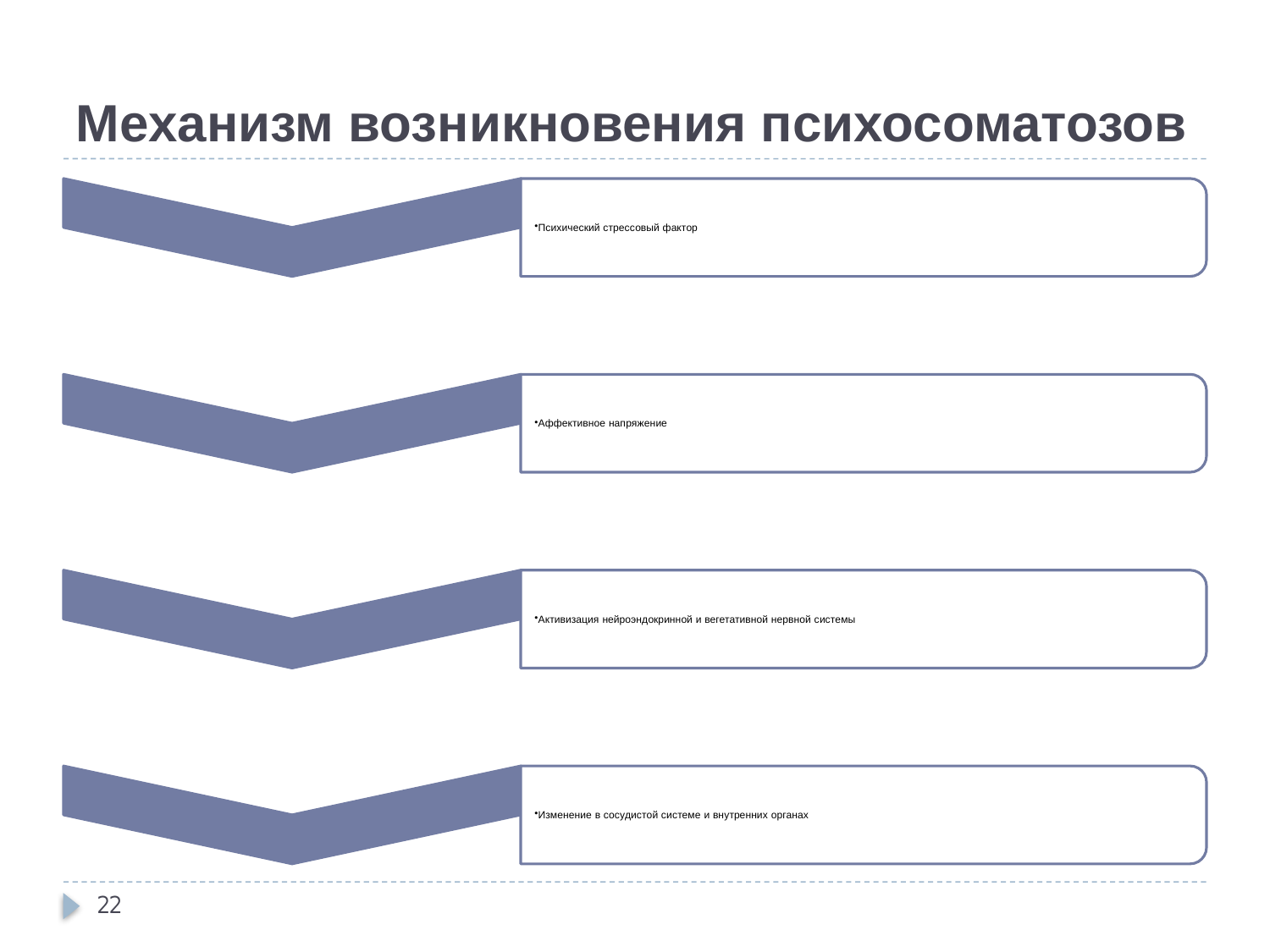

# Механизм возникновения психосоматозов
Психический стрессовый фактор
Аффективное напряжение
Активизация нейроэндокринной и вегетативной нервной системы
Изменение в сосудистой системе и внутренних органах
22